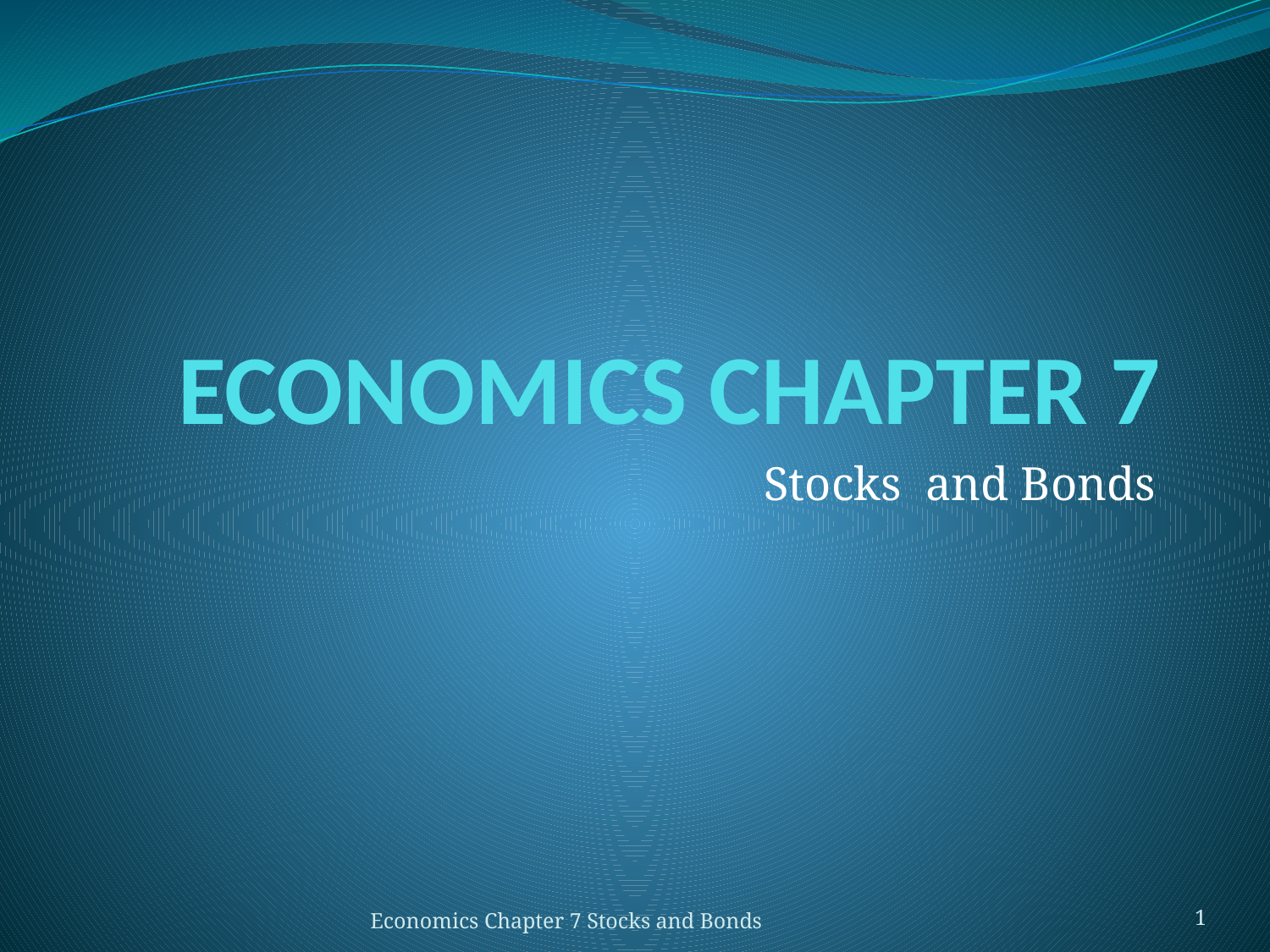

# ECONOMICS CHAPTER 7
Stocks  and Bonds
Economics Chapter 7 Stocks and Bonds
1